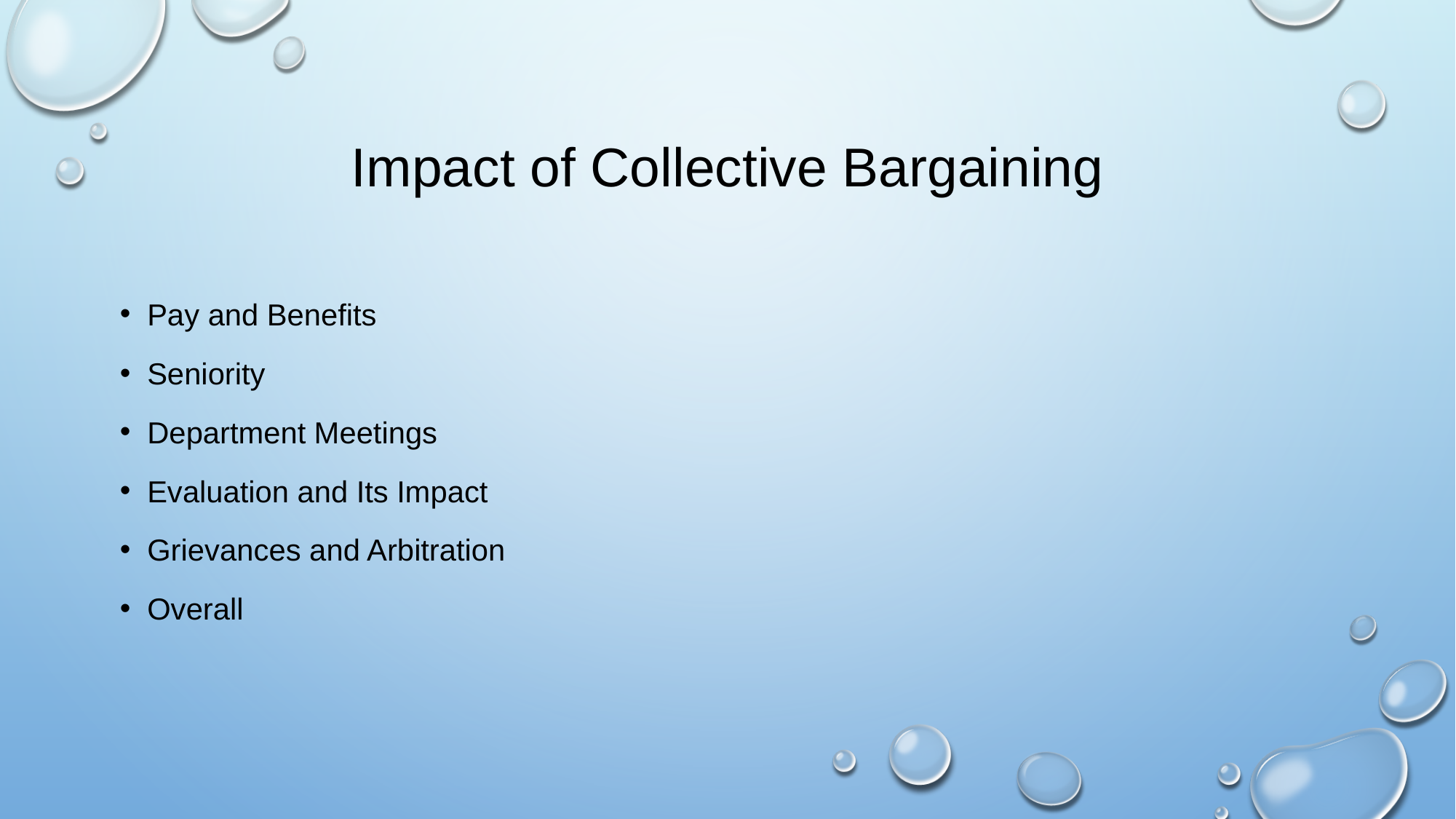

# Impact of Collective Bargaining
Pay and Benefits
Seniority
Department Meetings
Evaluation and Its Impact
Grievances and Arbitration
Overall